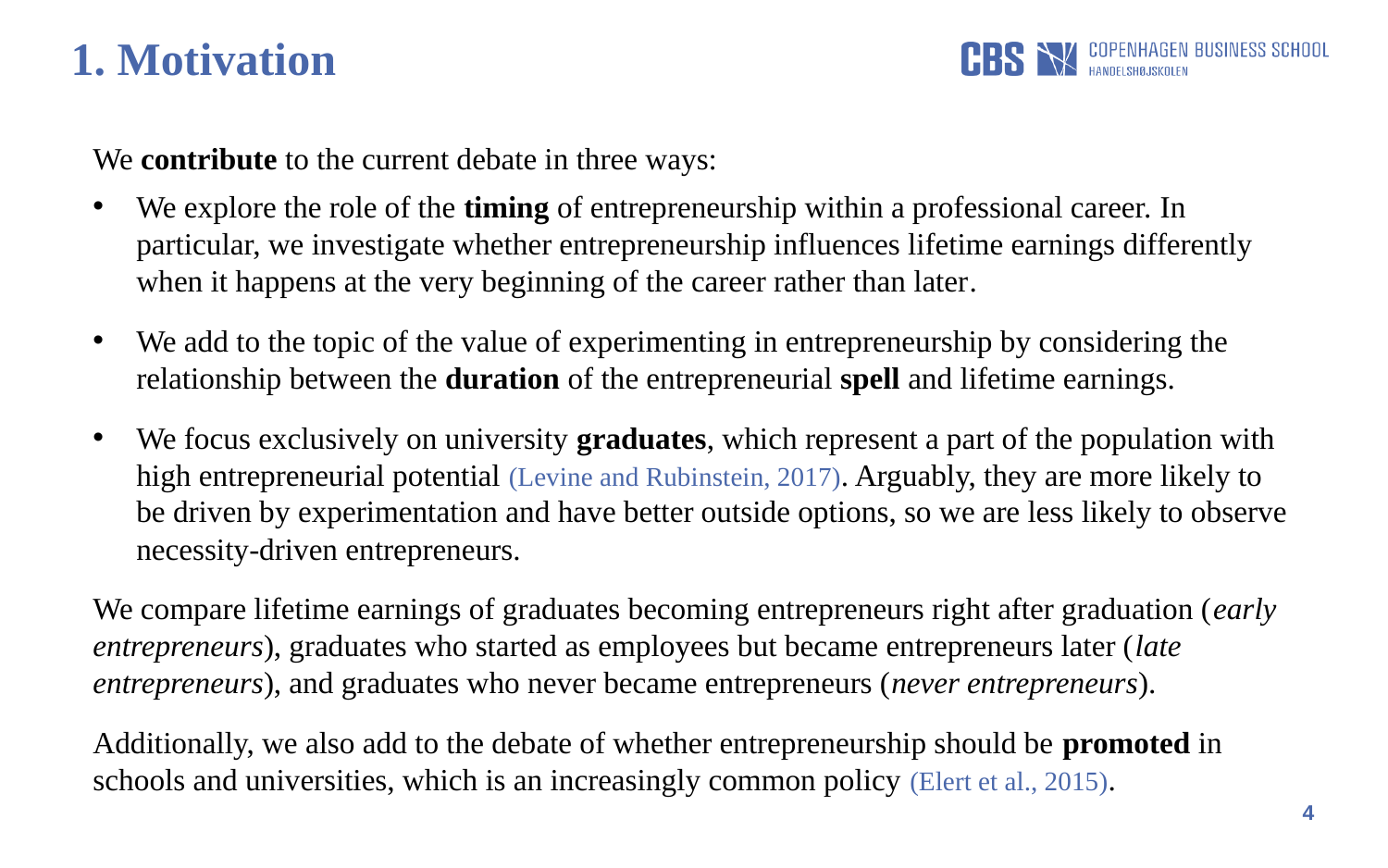

1. Motivation
We contribute to the current debate in three ways:
We explore the role of the timing of entrepreneurship within a professional career. In particular, we investigate whether entrepreneurship influences lifetime earnings differently when it happens at the very beginning of the career rather than later.
We add to the topic of the value of experimenting in entrepreneurship by considering the relationship between the duration of the entrepreneurial spell and lifetime earnings.
We focus exclusively on university graduates, which represent a part of the population with high entrepreneurial potential (Levine and Rubinstein, 2017). Arguably, they are more likely to be driven by experimentation and have better outside options, so we are less likely to observe necessity-driven entrepreneurs.
We compare lifetime earnings of graduates becoming entrepreneurs right after graduation (early entrepreneurs), graduates who started as employees but became entrepreneurs later (late entrepreneurs), and graduates who never became entrepreneurs (never entrepreneurs).
Additionally, we also add to the debate of whether entrepreneurship should be promoted in schools and universities, which is an increasingly common policy (Elert et al., 2015).